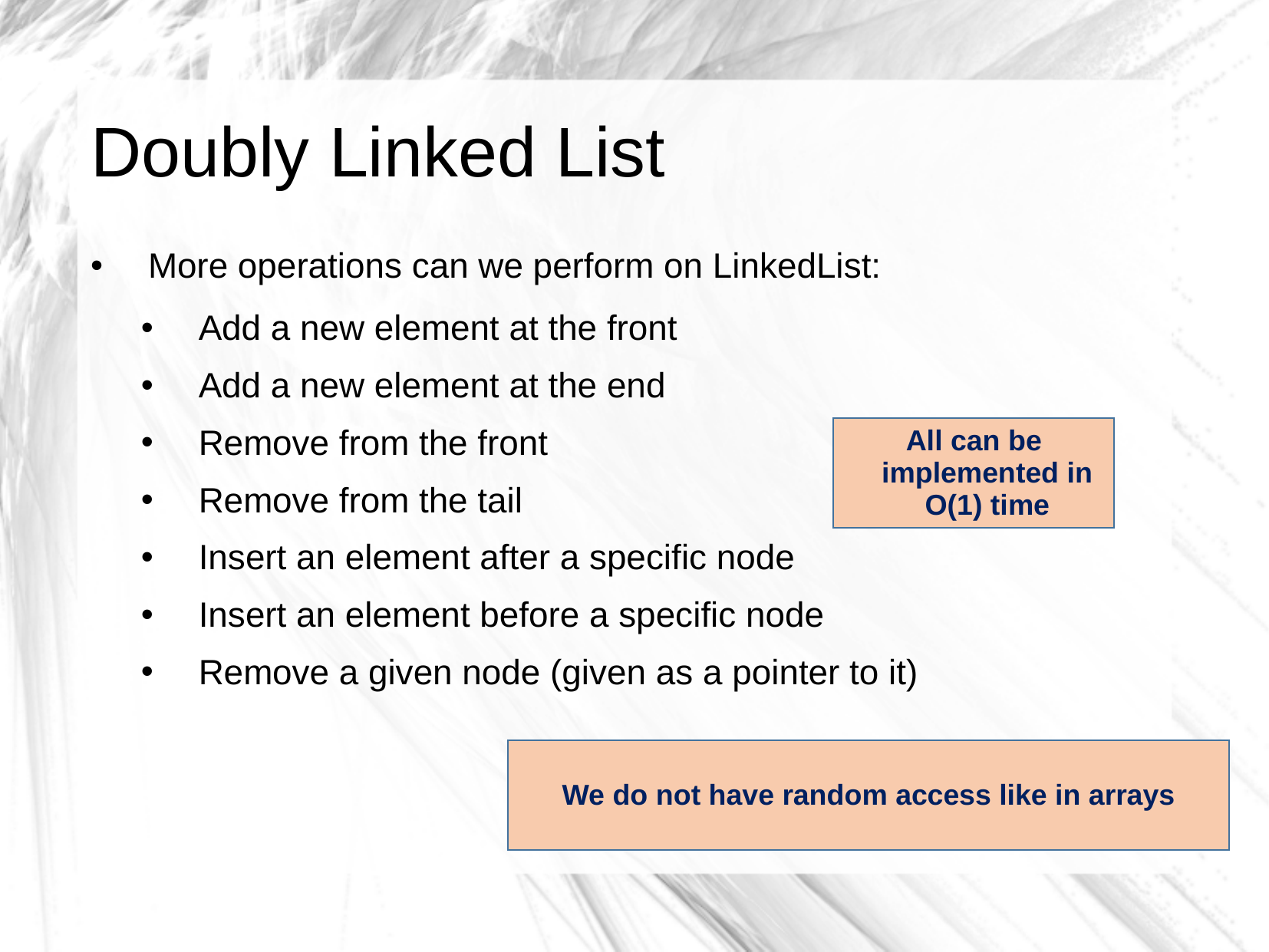

# Doubly Linked List
More operations can we perform on LinkedList:
Add a new element at the front
Add a new element at the end
Remove from the front
Remove from the tail
Insert an element after a specific node
Insert an element before a specific node
Remove a given node (given as a pointer to it)
All can be implemented in O(1) time
We do not have random access like in arrays